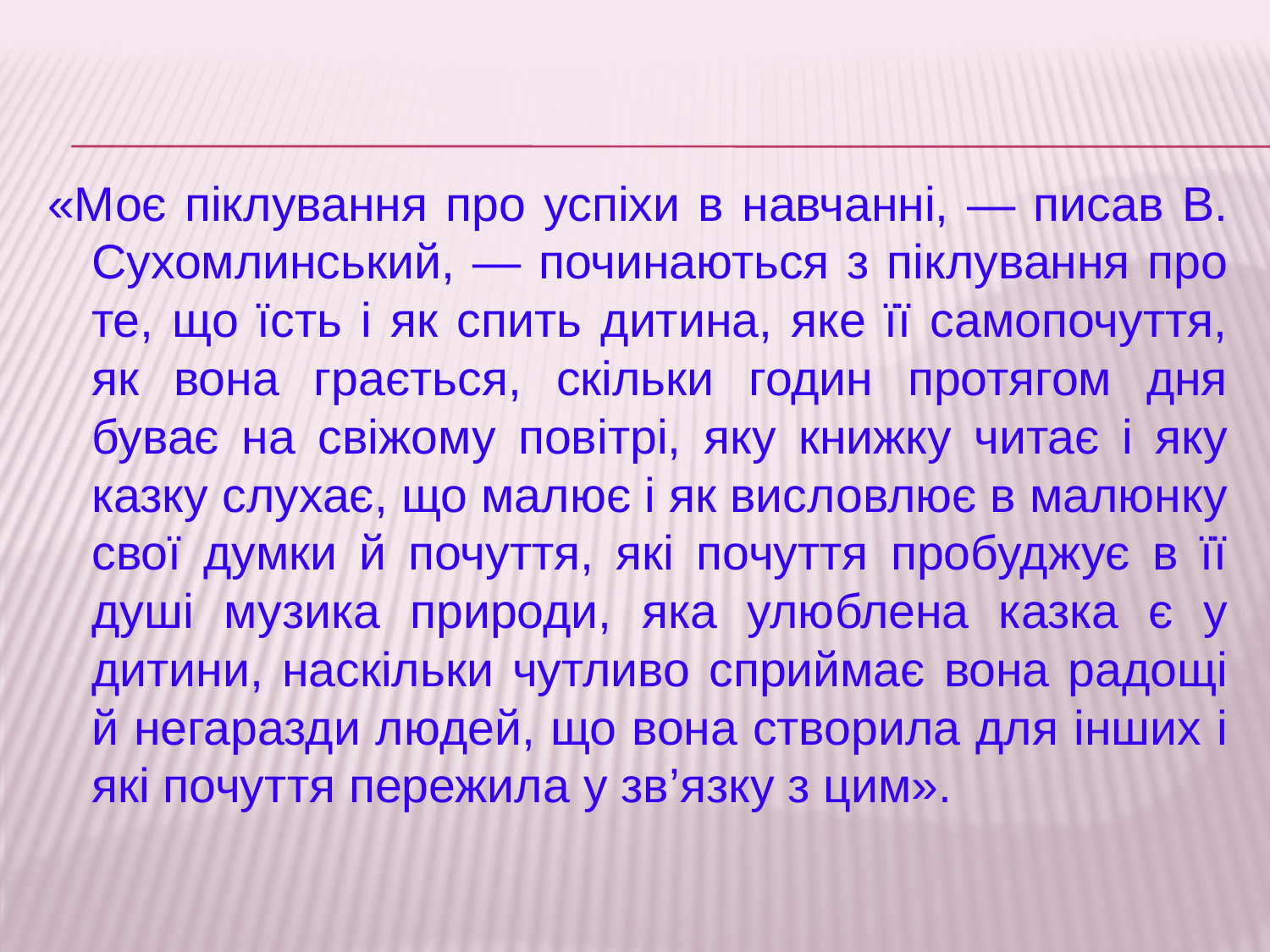

«Моє піклування про успіхи в навчанні, — писав В. Сухомлинський, — починаються з піклування про те, що їсть і як спить дитина, яке її самопочуття, як вона грається, скільки годин протягом дня буває на свіжому повітрі, яку книжку читає і яку казку слухає, що малює і як висловлює в малюнку свої думки й почуття, які почуття пробуджує в її душі музика природи, яка улюблена казка є у дитини, наскільки чутливо сприймає вона радощі й негаразди людей, що вона створила для інших і які почуття пережила у зв’язку з цим».